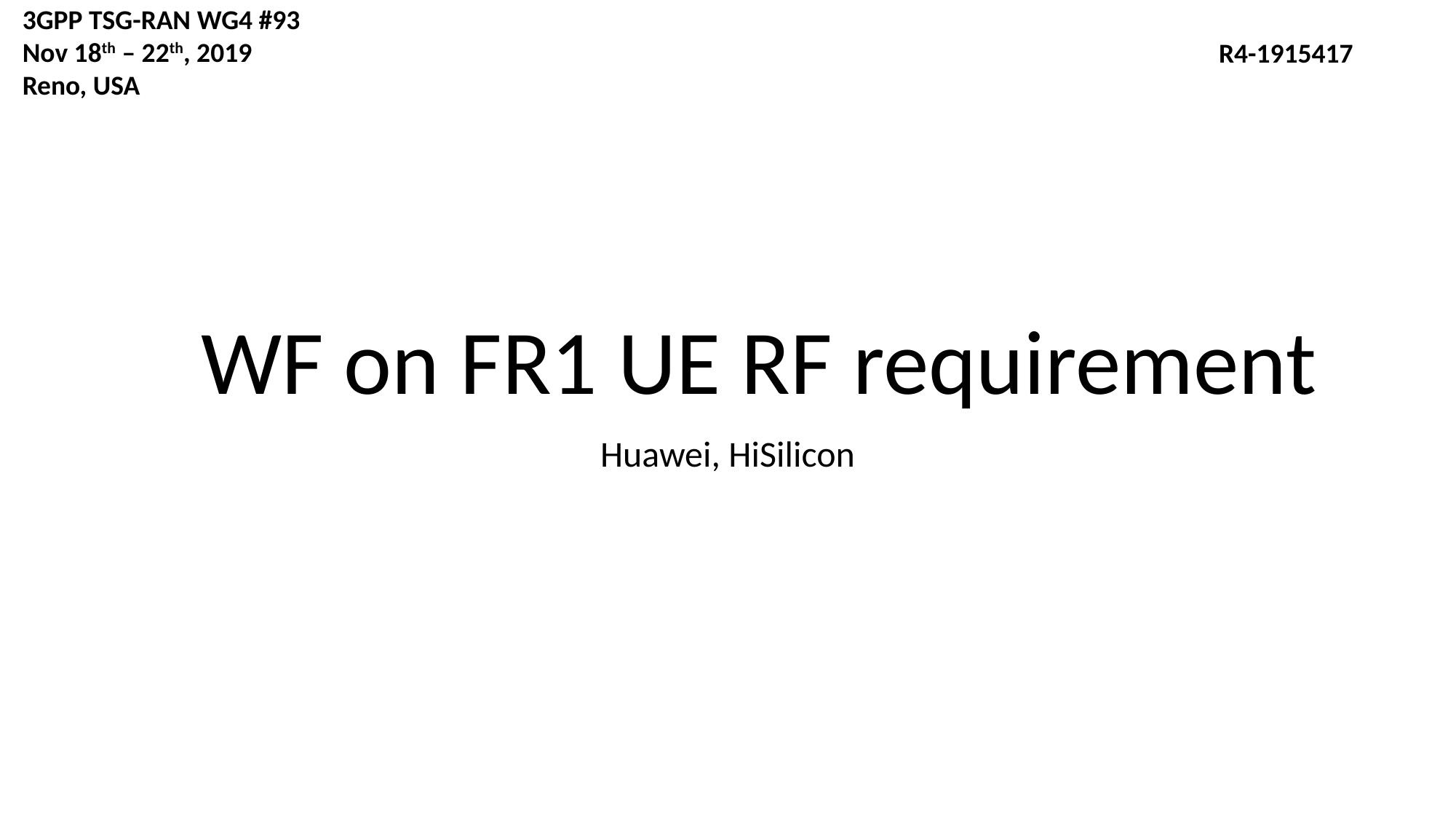

3GPP TSG-RAN WG4 #93
Nov 18th – 22th, 2019
Reno, USA
R4-1915417
# WF on FR1 UE RF requirement
Huawei, HiSilicon